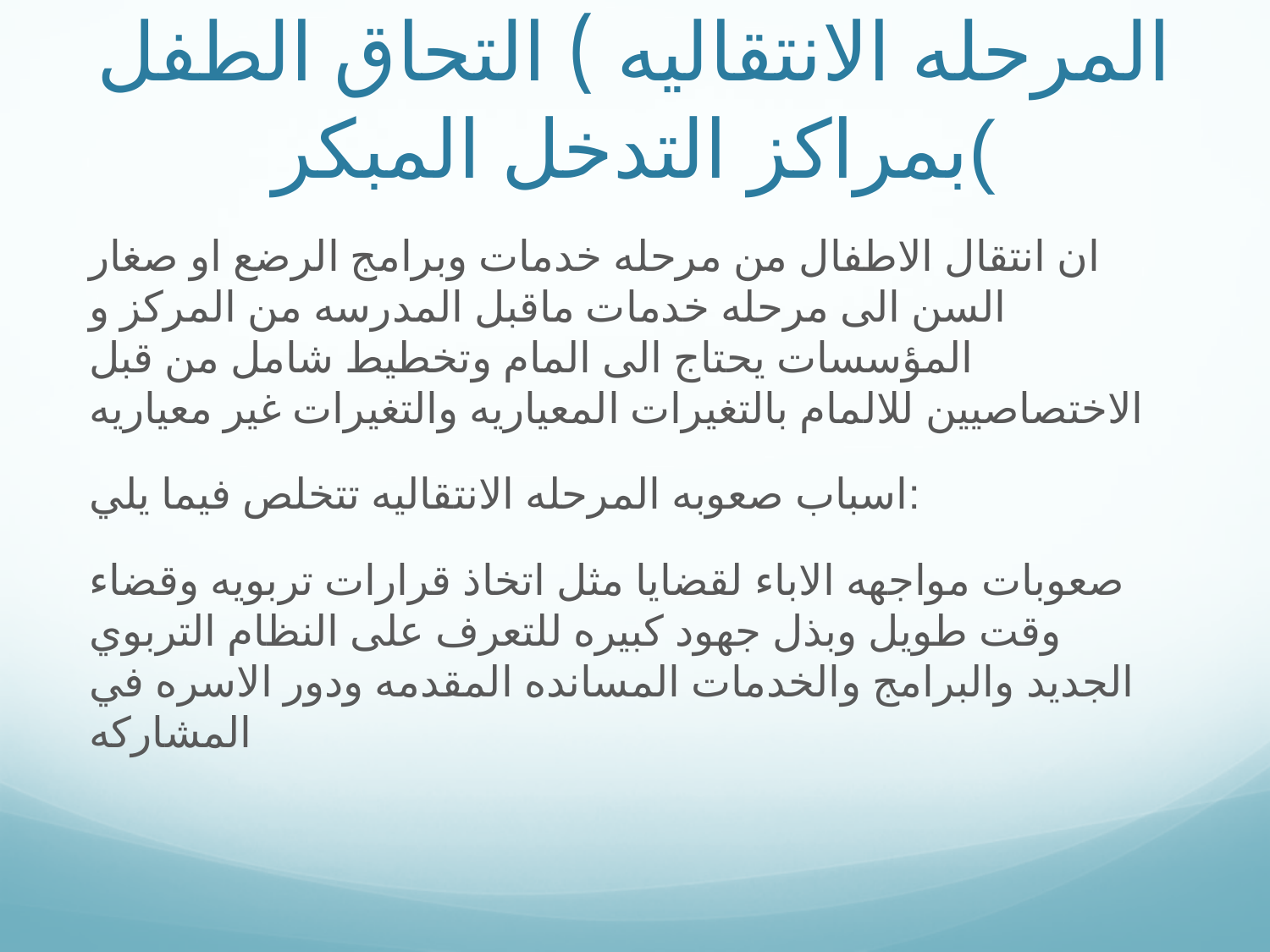

# المرحله الانتقاليه ) التحاق الطفل بمراكز التدخل المبكر(
ان انتقال الاطفال من مرحله خدمات وبرامج الرضع او صغار السن الى مرحله خدمات ماقبل المدرسه من المركز و المؤسسات يحتاج الى المام وتخطيط شامل من قبل الاختصاصيين للالمام بالتغيرات المعياريه والتغيرات غير معياريه
اسباب صعوبه المرحله الانتقاليه تتخلص فيما يلي:
صعوبات مواجهه الاباء لقضايا مثل اتخاذ قرارات تربويه وقضاء وقت طويل وبذل جهود كبيره للتعرف على النظام التربوي الجديد والبرامج والخدمات المسانده المقدمه ودور الاسره في المشاركه